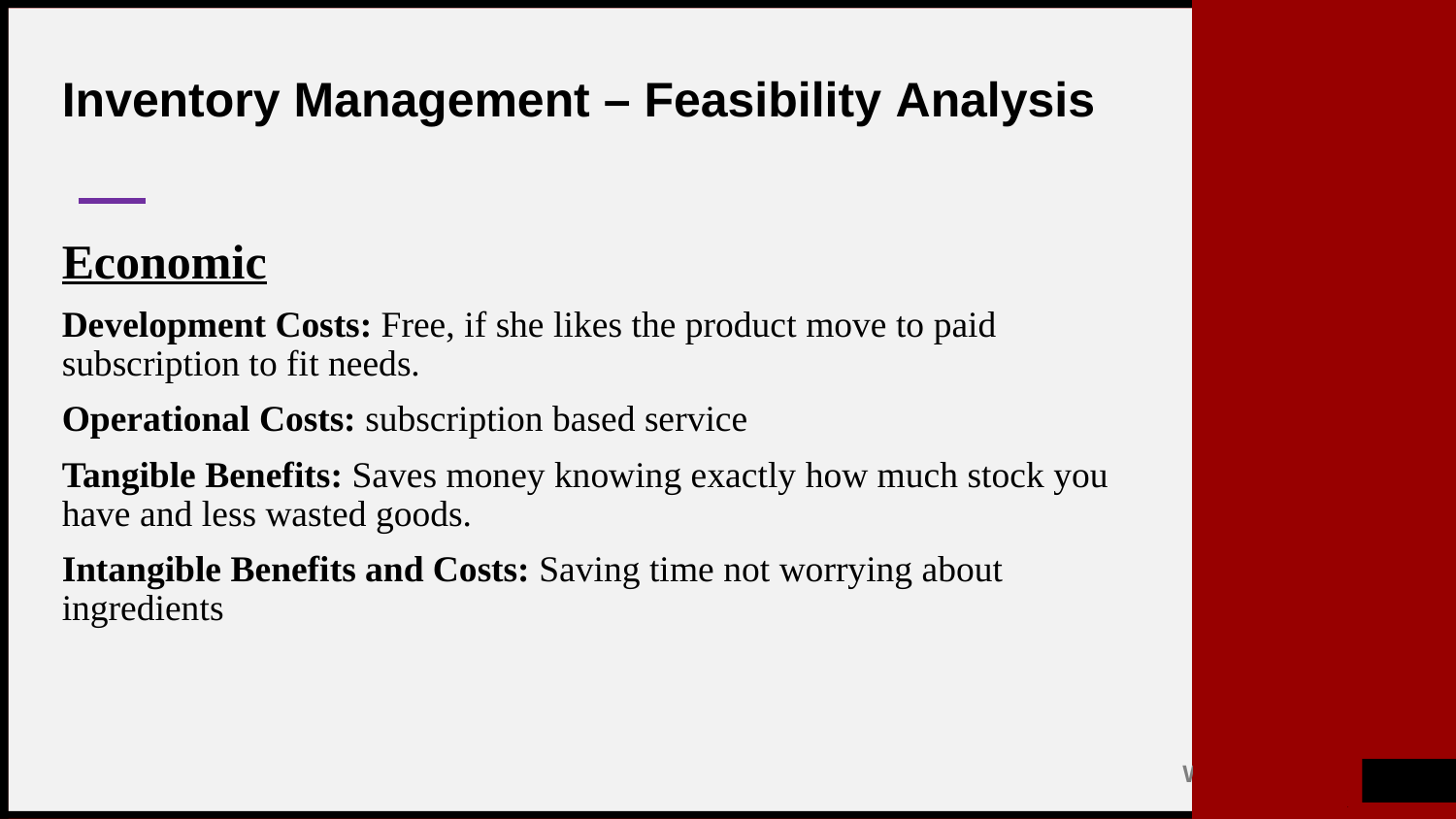

# Inventory Management – Feasibility Analysis

Economic
Development Costs: Free, if she likes the product move to paid subscription to fit needs.
Operational Costs: subscription based service
Tangible Benefits: Saves money knowing exactly how much stock you have and less wasted goods.
Intangible Benefits and Costs: Saving time not worrying about ingredients